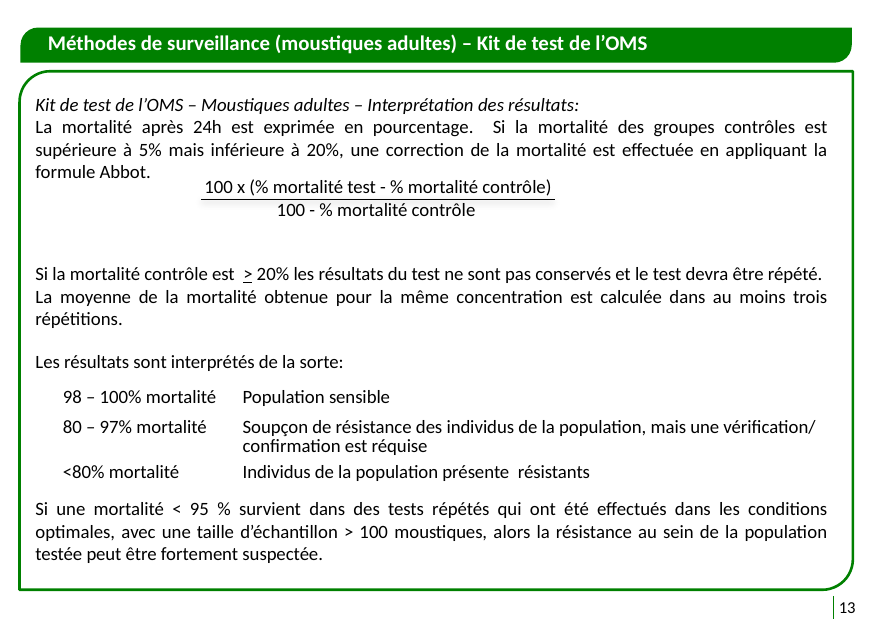

Méthodes de surveillance (moustiques adultes) – Kit de test de l’OMS

Kit de test de l’OMS – Moustiques adultes – Interprétation des résultats:
La mortalité après 24h est exprimée en pourcentage.  Si la mortalité des groupes contrôles est supérieure à 5% mais inférieure à 20%, une correction de la mortalité est effectuée en appliquant la formule Abbot.

Si la mortalité contrôle est  > 20% les résultats du test ne sont pas conservés et le test devra être répété.
La moyenne de la mortalité obtenue pour la même concentration est calculée dans au moins trois répétitions.

Les résultats sont interprétés de la sorte:

Si une mortalité < 95 % survient dans des tests répétés qui ont été effectués dans les conditions optimales, avec une taille d’échantillon > 100 moustiques, alors la résistance au sein de la population testée peut être fortement suspectée.

100 x (% mortalité test - % mortalité contrôle)
100 - % mortalité contrôle
| 98 – 100% mortalité | Population sensible |
| --- | --- |
| 80 – 97% mortalité | Soupçon de résistance des individus de la population, mais une vérification/ confirmation est réquise |
| <80% mortalité | Individus de la population présente résistants |
13